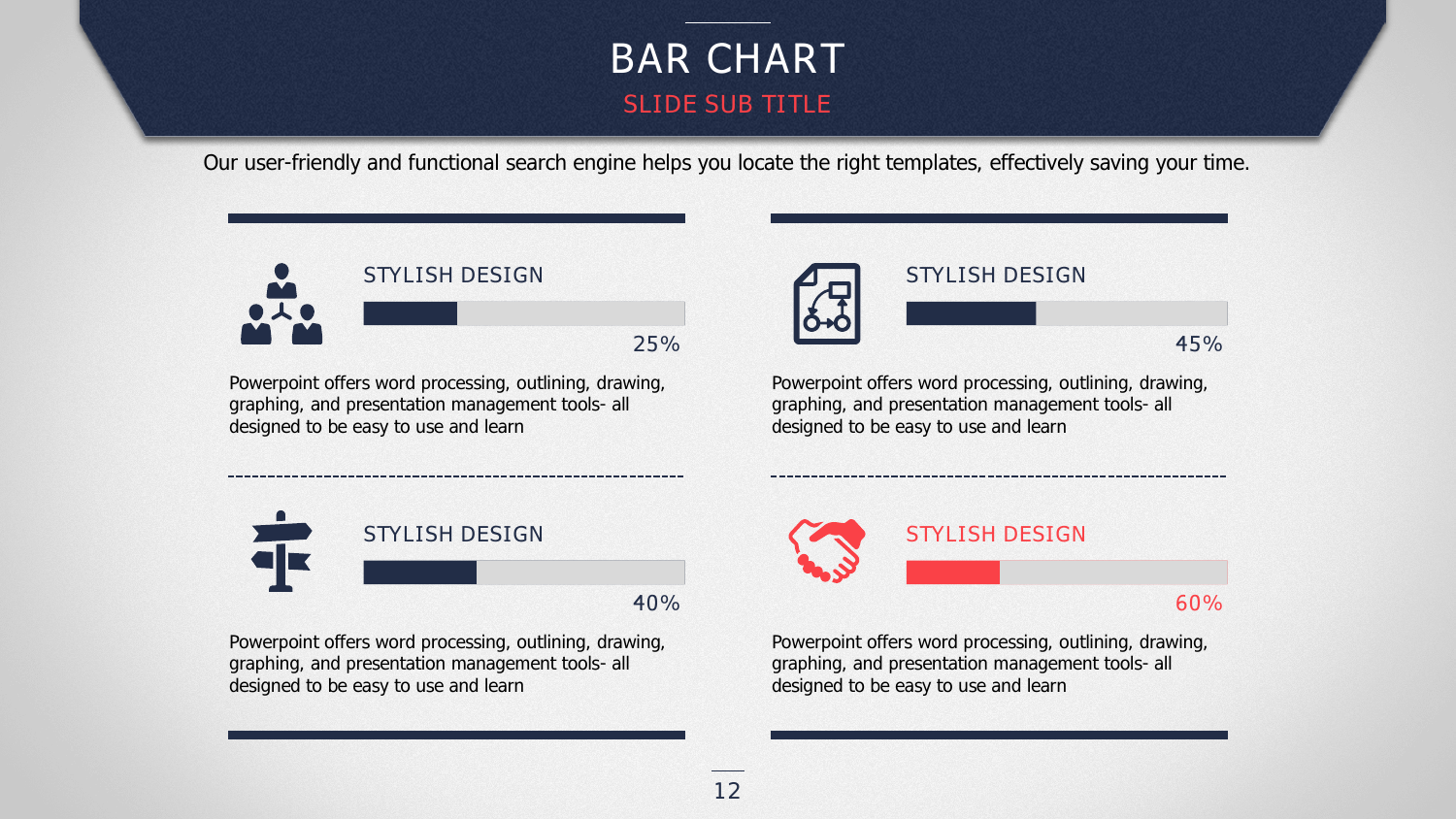

BAR CHART
SLIDE SUB TITLE
Our user-friendly and functional search engine helps you locate the right templates, effectively saving your time.

STYLISH DESIGN

25%
Powerpoint offers word processing, outlining, drawing, graphing, and presentation management tools- all designed to be easy to use and learn
STYLISH DESIGN

45%
Powerpoint offers word processing, outlining, drawing, graphing, and presentation management tools- all designed to be easy to use and learn

STYLISH DESIGN

40%
Powerpoint offers word processing, outlining, drawing, graphing, and presentation management tools- all designed to be easy to use and learn
STYLISH DESIGN

60%
Powerpoint offers word processing, outlining, drawing, graphing, and presentation management tools- all designed to be easy to use and learn
12